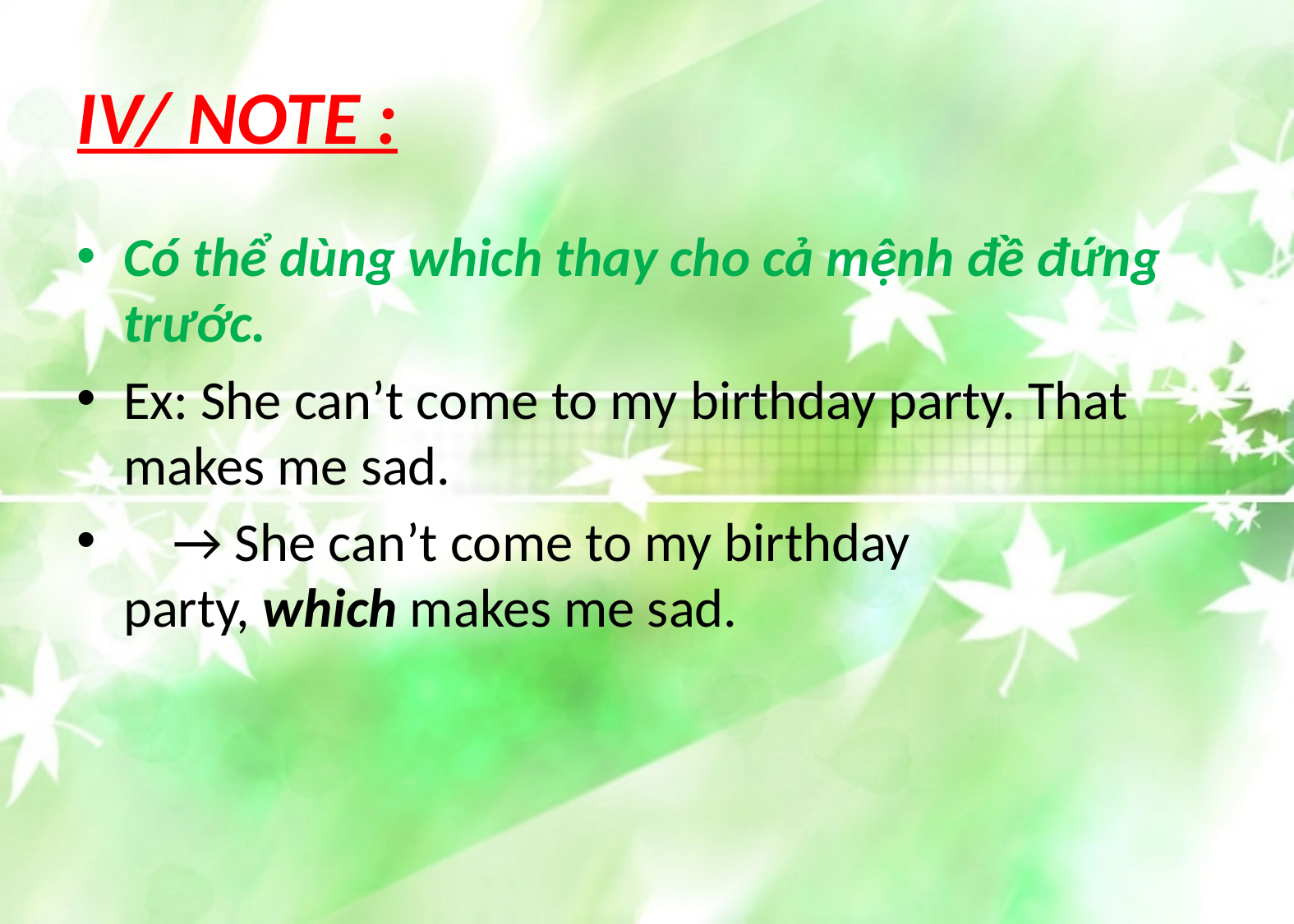

# IV/ NOTE :
Có thể dùng which thay cho cả mệnh đề đứng trước.
Ex: She can’t come to my birthday party. That makes me sad.
    → She can’t come to my birthday party, which makes me sad.